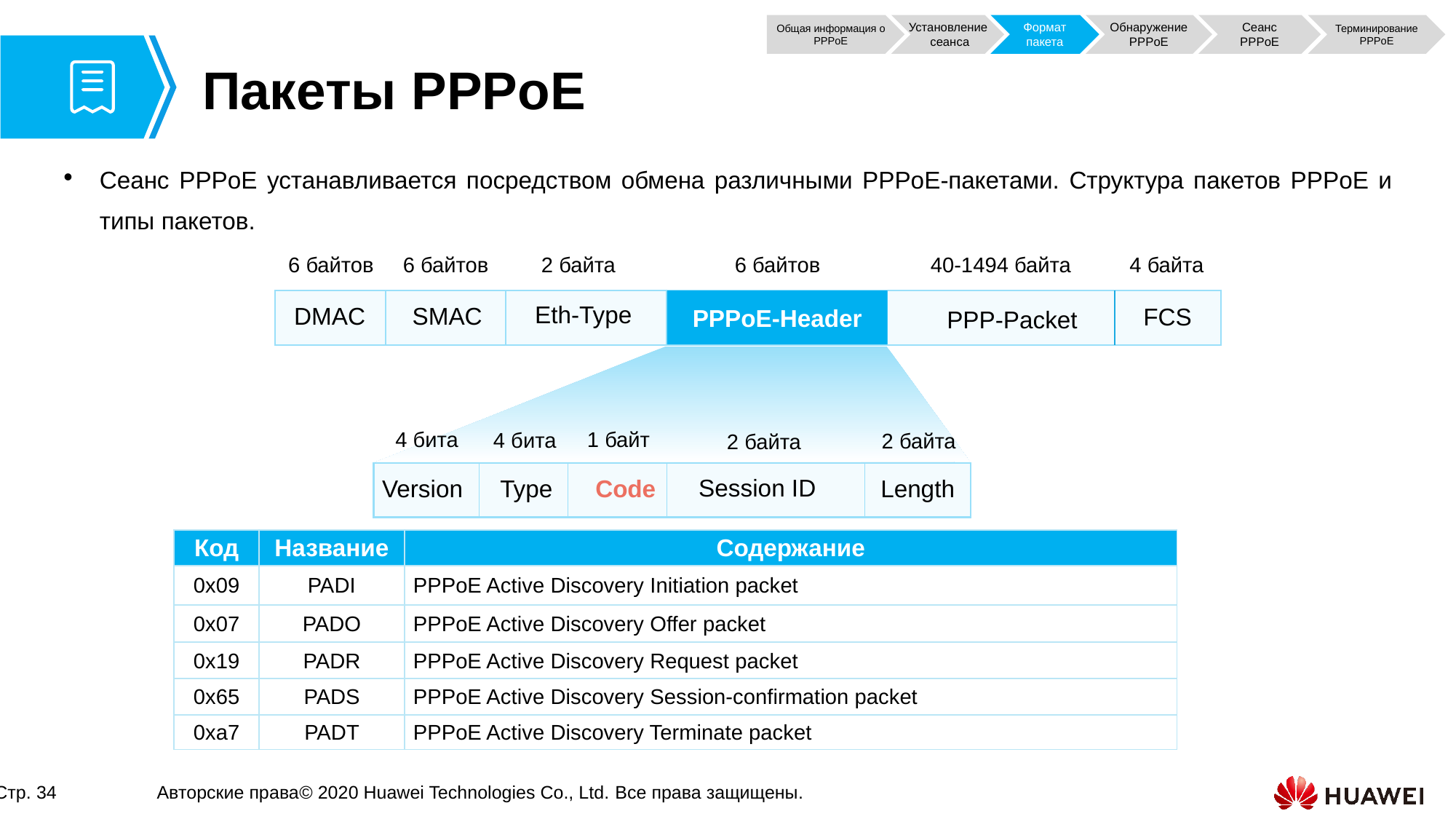

Общая информация о PPPoE
Установление
сеанса
Формат пакета
Обнаружение PPPoE
Сеанс PPPoE
Терминирование PPPoE
# Пакеты PPPoE
Сеанс PPPoE устанавливается посредством обмена различными PPPoE-пакетами. Структура пакетов PPPoE и типы пакетов.
6 байтов
6 байтов
2 байта
6 байтов
40-1494 байта
4 байта

PPPoE-Header
Eth-Type
SMAC
DMAC
FCS
PPP-Packet

4 бита
1 байт
4 бита
2 байта
2 байта

Session ID
Version
Type
Code
Length
| Код | Название | Содержание |
| --- | --- | --- |
| 0x09 | PADI | PPPoE Active Discovery Initiation packet |
| 0x07 | PADO | PPPoE Active Discovery Offer packet |
| 0x19 | PADR | PPPoE Active Discovery Request packet |
| 0x65 | PADS | PPPoE Active Discovery Session-confirmation packet |
| 0xa7 | PADT | PPPoE Active Discovery Terminate packet |